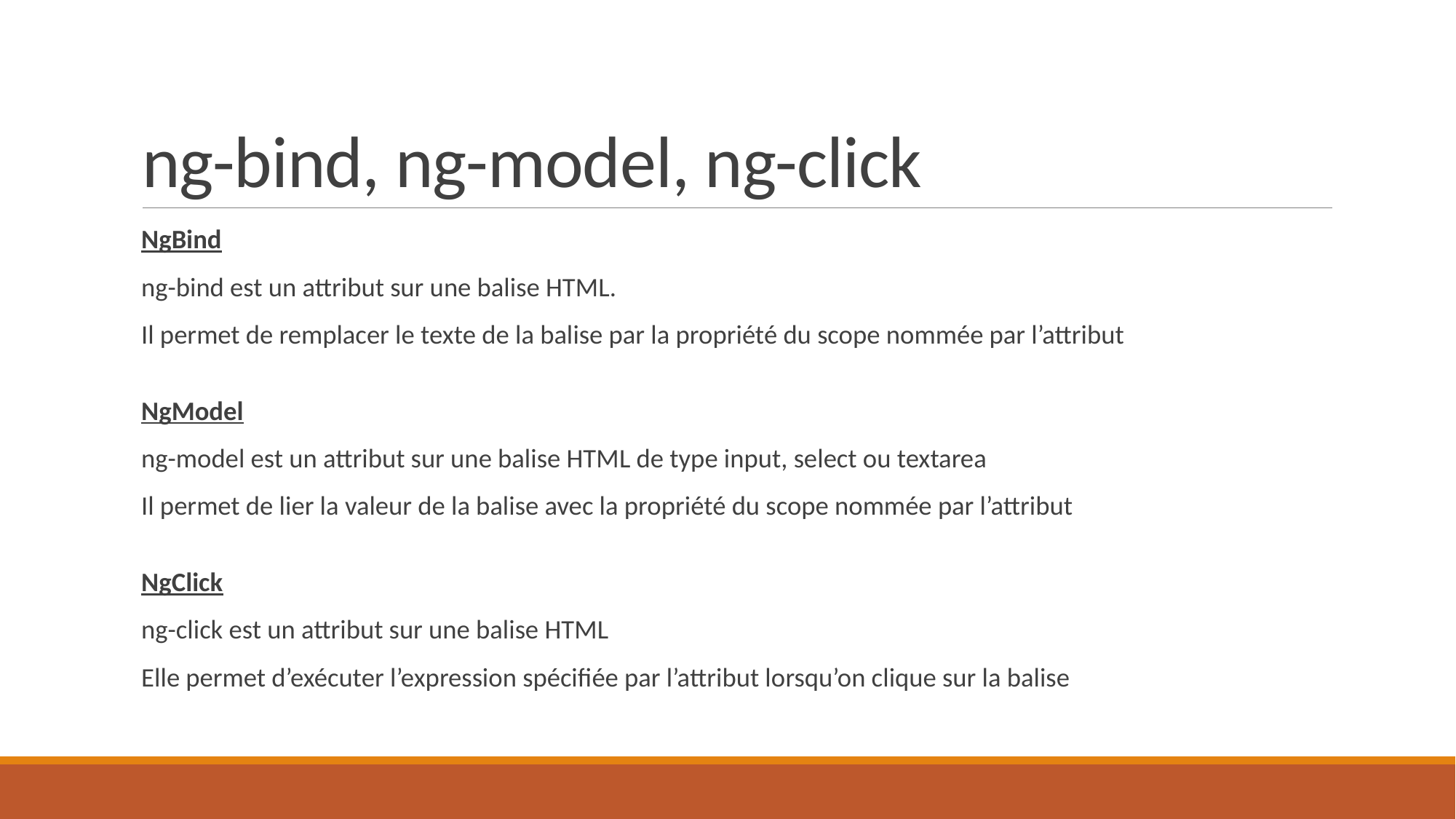

# ng-bind, ng-model, ng-click
NgBind
ng-bind est un attribut sur une balise HTML.
Il permet de remplacer le texte de la balise par la propriété du scope nommée par l’attribut
NgModel
ng-model est un attribut sur une balise HTML de type input, select ou textarea
Il permet de lier la valeur de la balise avec la propriété du scope nommée par l’attribut
NgClick
ng-click est un attribut sur une balise HTML
Elle permet d’exécuter l’expression spécifiée par l’attribut lorsqu’on clique sur la balise